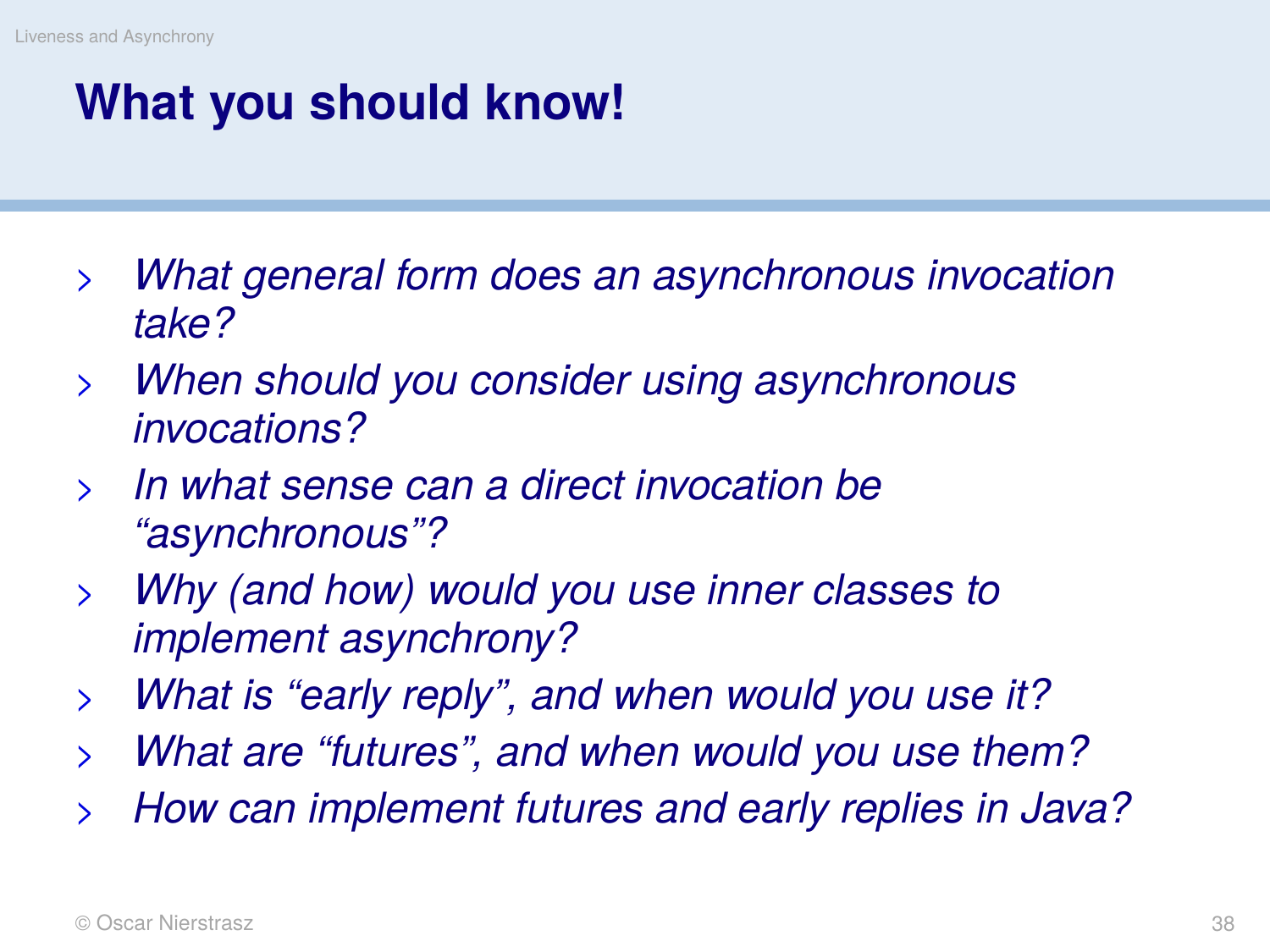

Liveness and Asynchrony
# What you should know!
What general form does an asynchronous invocation take?
When should you consider using asynchronous invocations?
In what sense can a direct invocation be “asynchronous”?
Why (and how) would you use inner classes to implement asynchrony?
What is “early reply”, and when would you use it?
What are “futures”, and when would you use them?
How can implement futures and early replies in Java?
© Oscar Nierstrasz
38